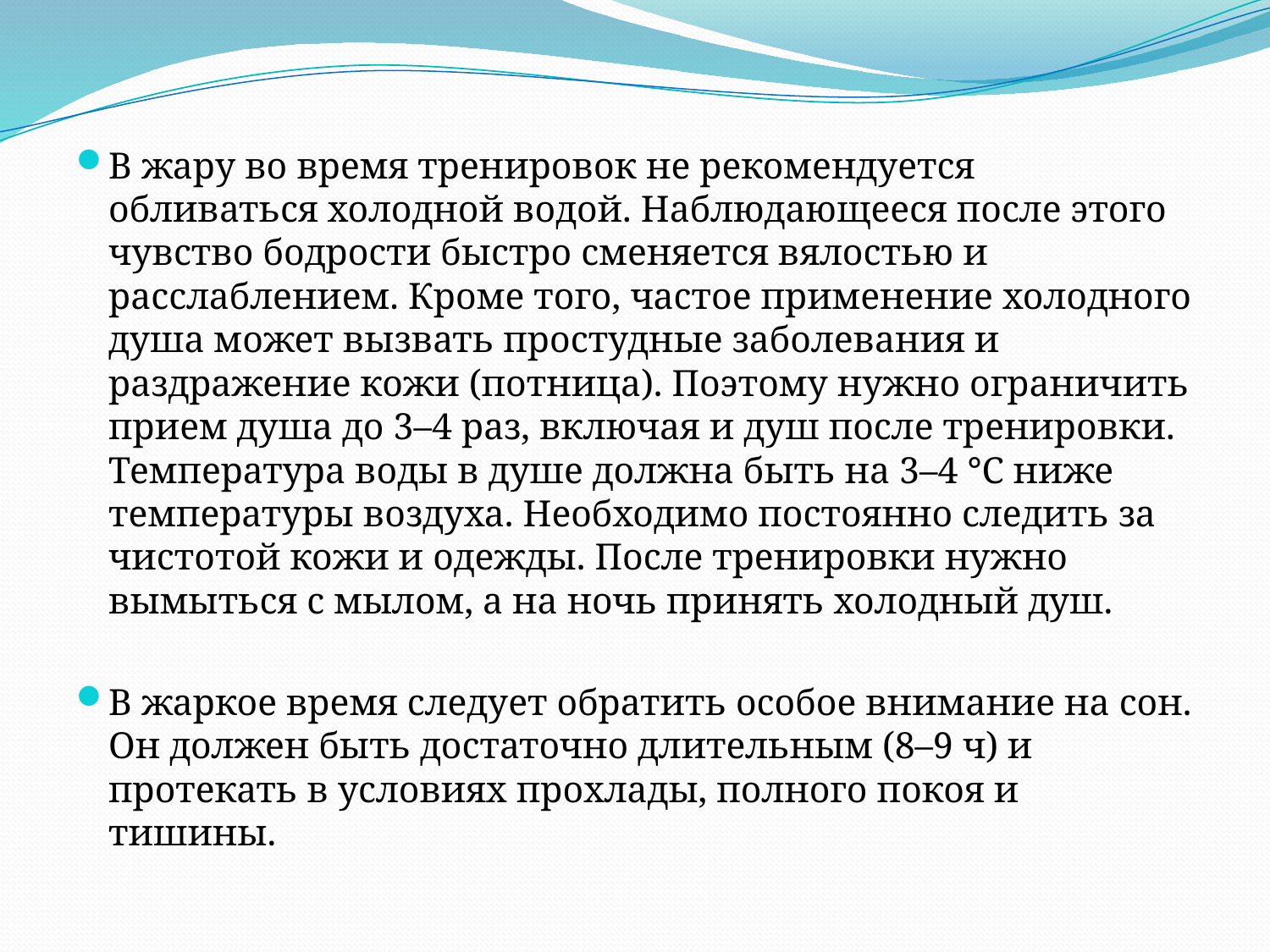

В жару во время тренировок не рекомендуется обливаться холодной водой. Наблюдающееся после этого чувство бодрости быстро сменяется вялостью и расслаблением. Кроме того, частое применение холодного душа может вызвать простудные заболевания и раздражение кожи (потница). Поэтому нужно ограничить прием душа до 3–4 раз, включая и душ после тренировки. Температура воды в душе должна быть на 3–4 °C ниже температуры воздуха. Необходимо постоянно следить за чистотой кожи и одежды. После тренировки нужно вымыться с мылом, а на ночь принять холодный душ.

В жаркое время следует обратить особое внимание на сон. Он должен быть достаточно длительным (8–9 ч) и протекать в условиях прохлады, полного покоя и тишины.